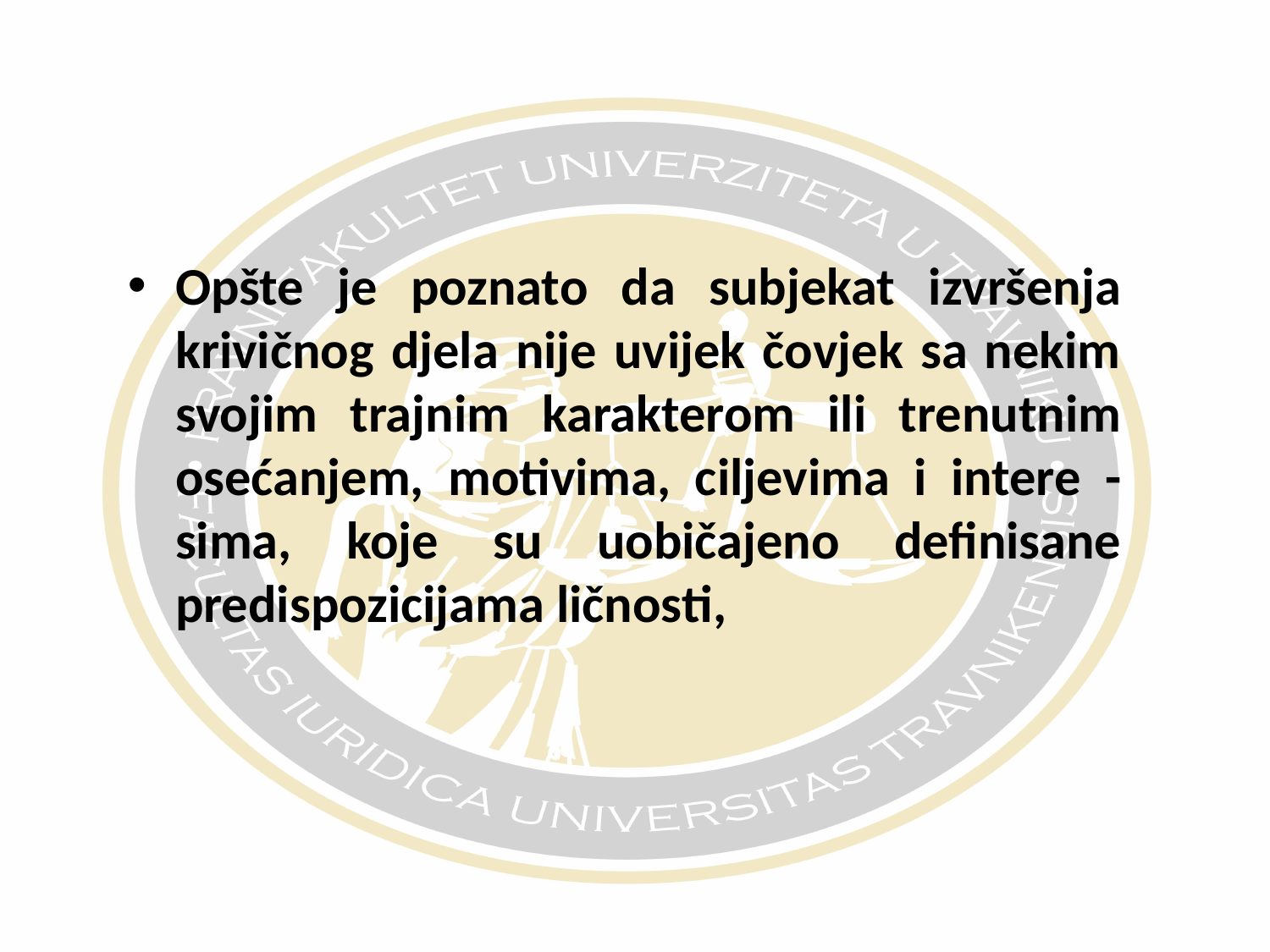

#
Opšte je poznato da subjekat izvršenja krivičnog djela nije uvijek čovjek sa nekim svojim trajnim karakterom ili trenutnim osećanjem, motivima, ciljevima i intere - sima, koje su uobičajeno definisane predispozicijama ličnosti,